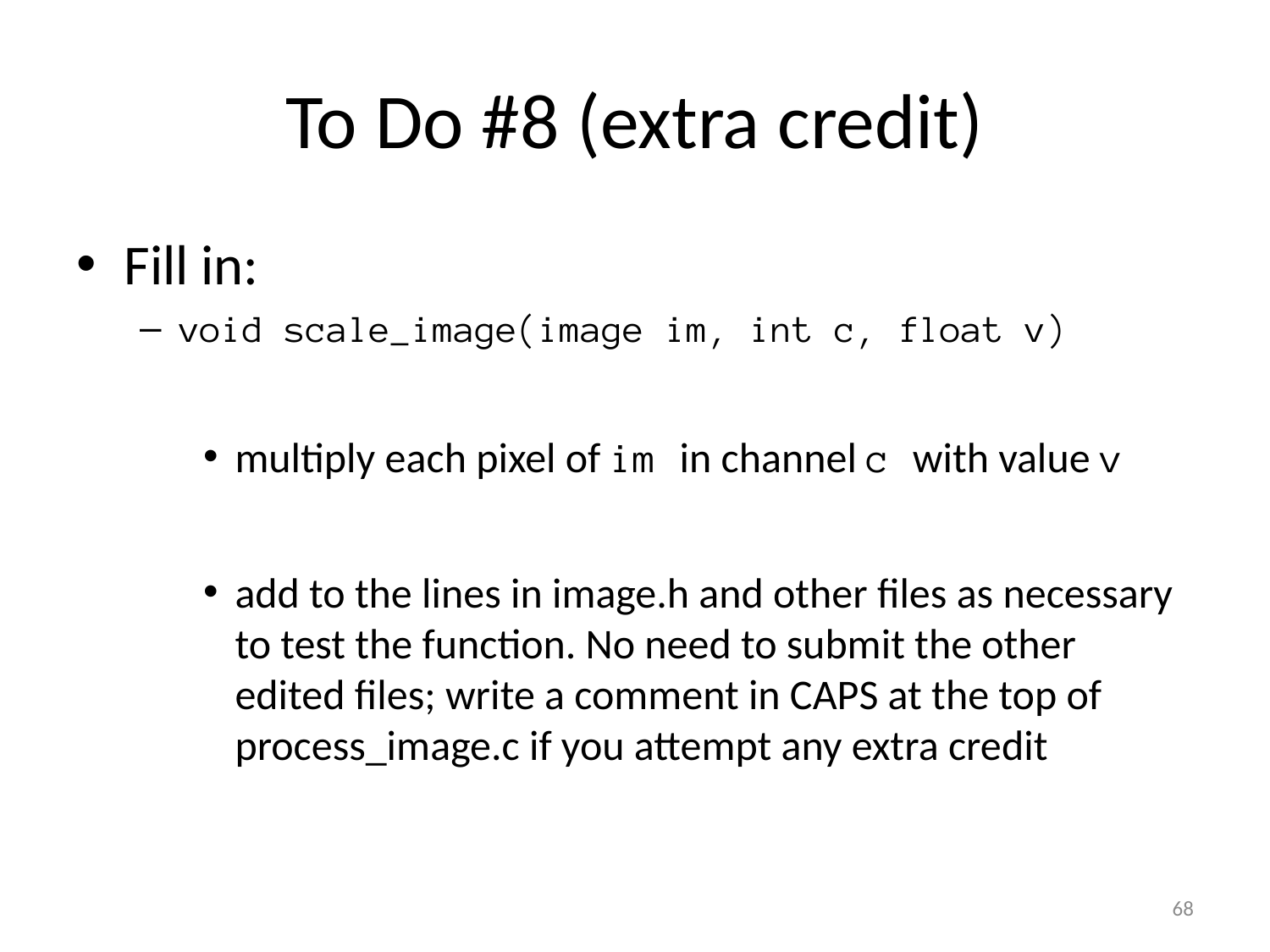

# To Do #8 (extra credit)
Fill in:
void scale_image(image im, int c, float v)

multiply each pixel of im in channel c with value v

add to the lines in image.h and other files as necessary to test the function. No need to submit the other edited files; write a comment in CAPS at the top of process_image.c if you attempt any extra credit
68